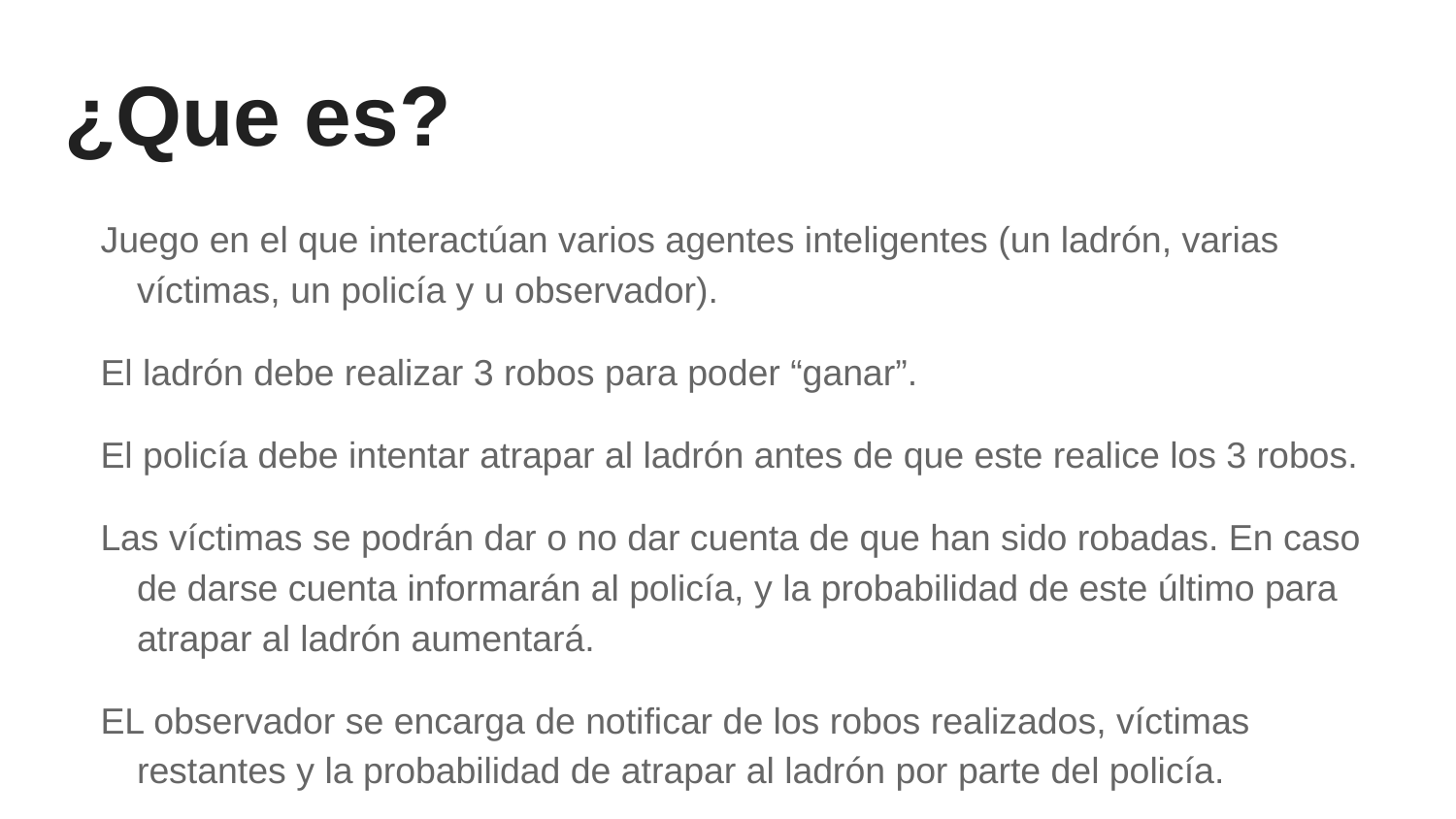

# ¿Que es?
Juego en el que interactúan varios agentes inteligentes (un ladrón, varias víctimas, un policía y u observador).
El ladrón debe realizar 3 robos para poder “ganar”.
El policía debe intentar atrapar al ladrón antes de que este realice los 3 robos.
Las víctimas se podrán dar o no dar cuenta de que han sido robadas. En caso de darse cuenta informarán al policía, y la probabilidad de este último para atrapar al ladrón aumentará.
EL observador se encarga de notificar de los robos realizados, víctimas restantes y la probabilidad de atrapar al ladrón por parte del policía.